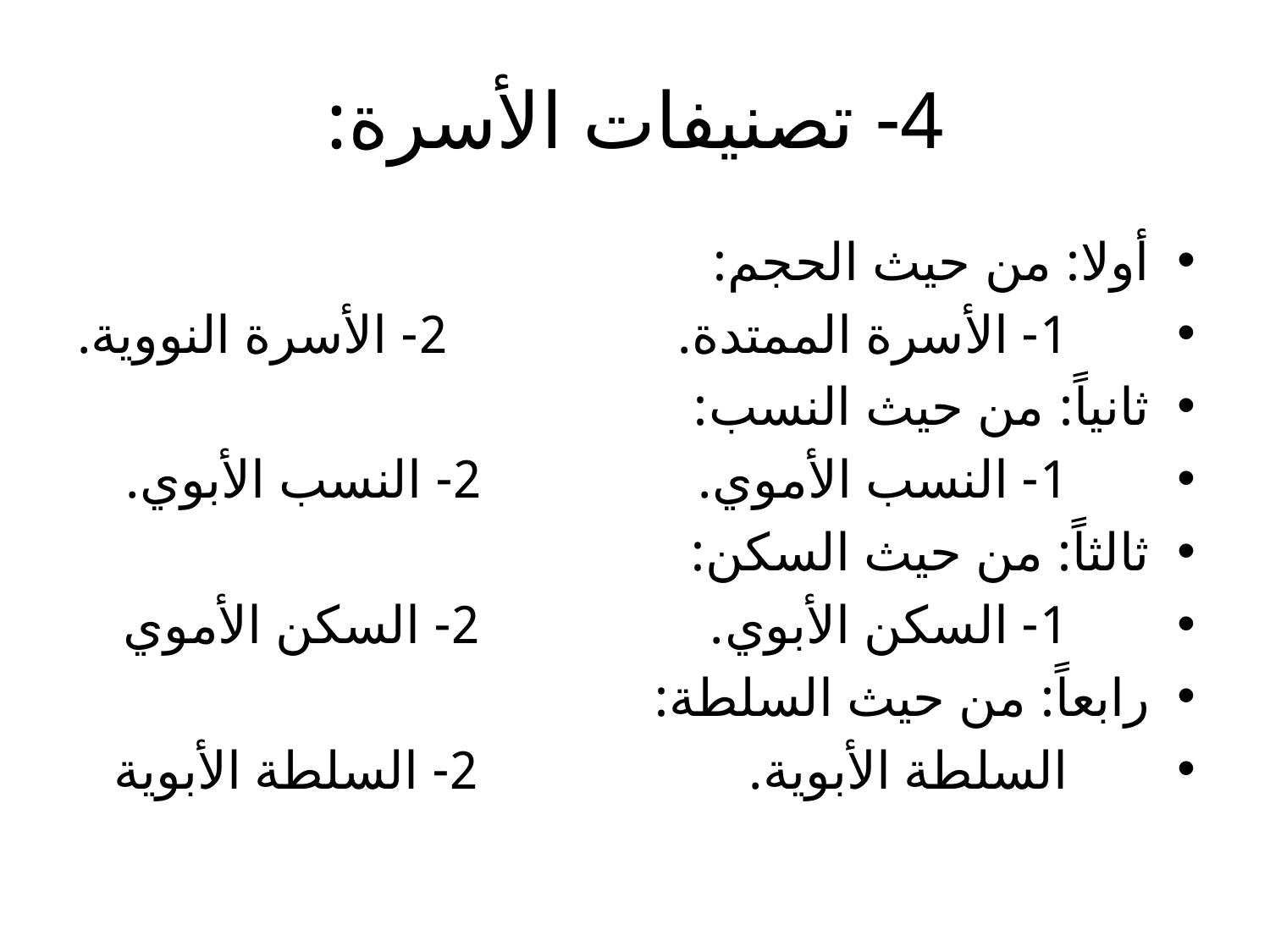

# 4- تصنيفات الأسرة:
أولا: من حيث الحجم:
      1- الأسرة الممتدة.                 2- الأسرة النووية.
ثانياً: من حيث النسب:
      1- النسب الأموي.                2- النسب الأبوي.
ثالثاً: من حيث السكن:
      1- السكن الأبوي.                 2- السكن الأموي
رابعاً: من حيث السلطة:
      السلطة الأبوية.                    2- السلطة الأبوية